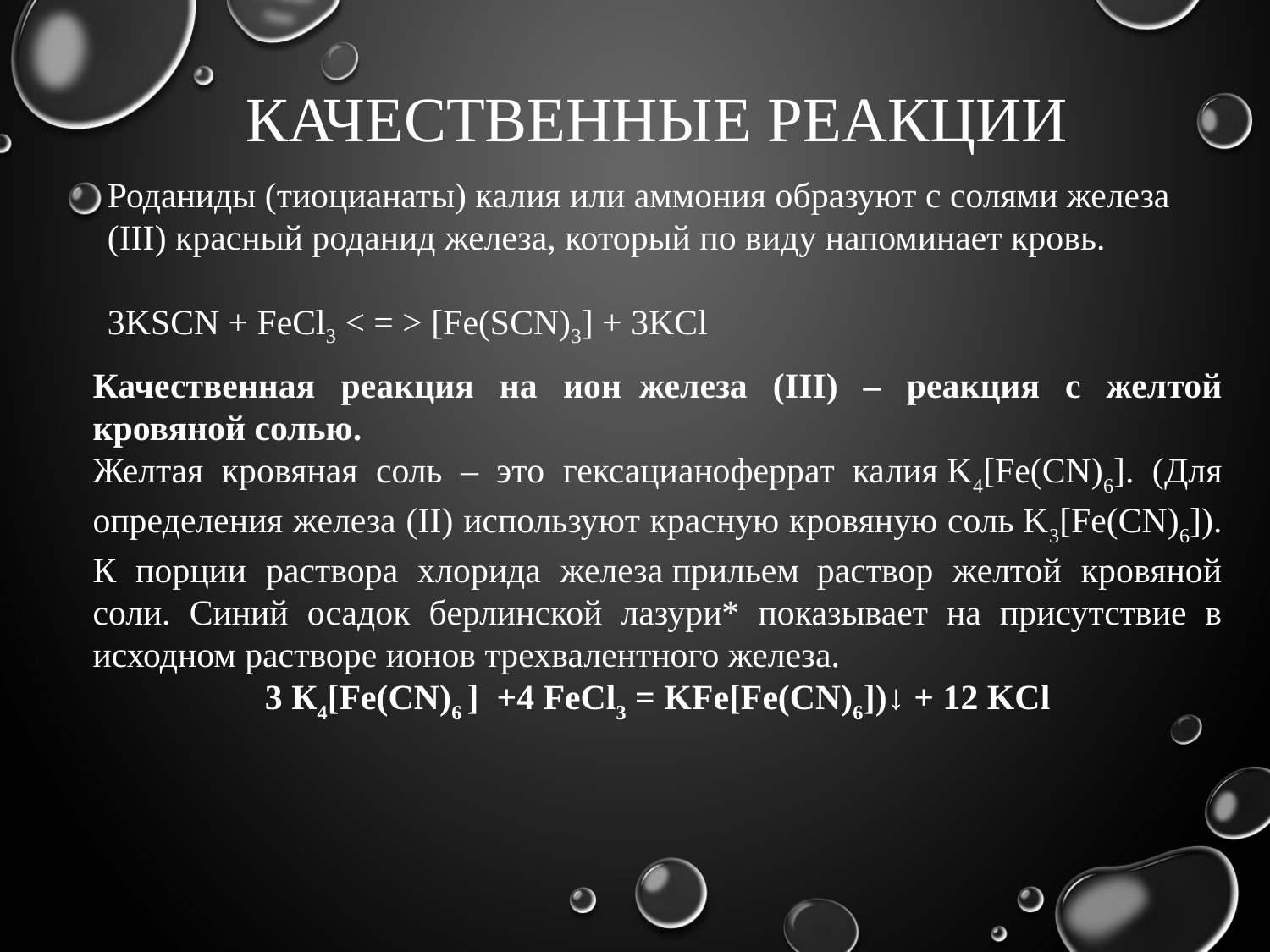

# Качественные реакции
Роданиды (тиоцианаты) калия или аммония образуют с солями железа (III) красный роданид железа, который по виду напоминает кровь.  
3KSCN + FeCl3 < = > [Fe(SCN)3] + 3KCl

Качественная реакция на ион  железа (III) – реакция с желтой кровяной солью.
Желтая кровяная соль – это гексацианоферрат  калия K4[Fe(CN)6]. (Для определения железа (II) используют красную кровяную соль K3[Fe(CN)6]). К порции раствора хлорида железа прильем  раствор желтой кровяной соли. Синий осадок берлинской лазури* показывает на присутствие в исходном растворе ионов трехвалентного железа.
3 К4[Fe(CN)6 ]  +4 FeCl3 = KFe[Fe(CN)6])↓ + 12 KCl